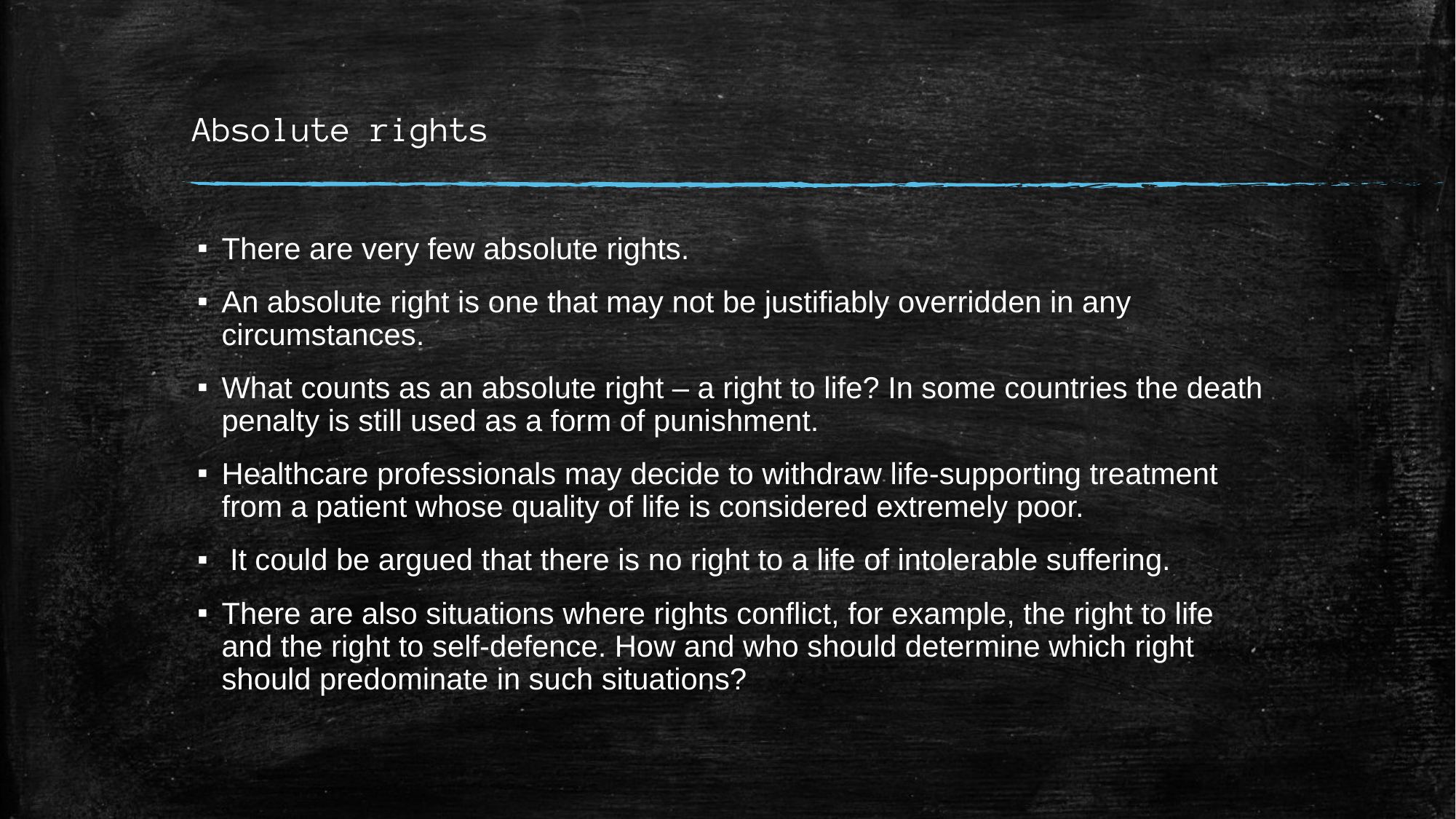

# Absolute rights
There are very few absolute rights.
An absolute right is one that may not be justifiably overridden in any circumstances.
What counts as an absolute right – a right to life? In some countries the death penalty is still used as a form of punishment.
Healthcare professionals may decide to withdraw life-supporting treatment from a patient whose quality of life is considered extremely poor.
 It could be argued that there is no right to a life of intolerable suffering.
There are also situations where rights conflict, for example, the right to life and the right to self-defence. How and who should determine which right should predominate in such situations?